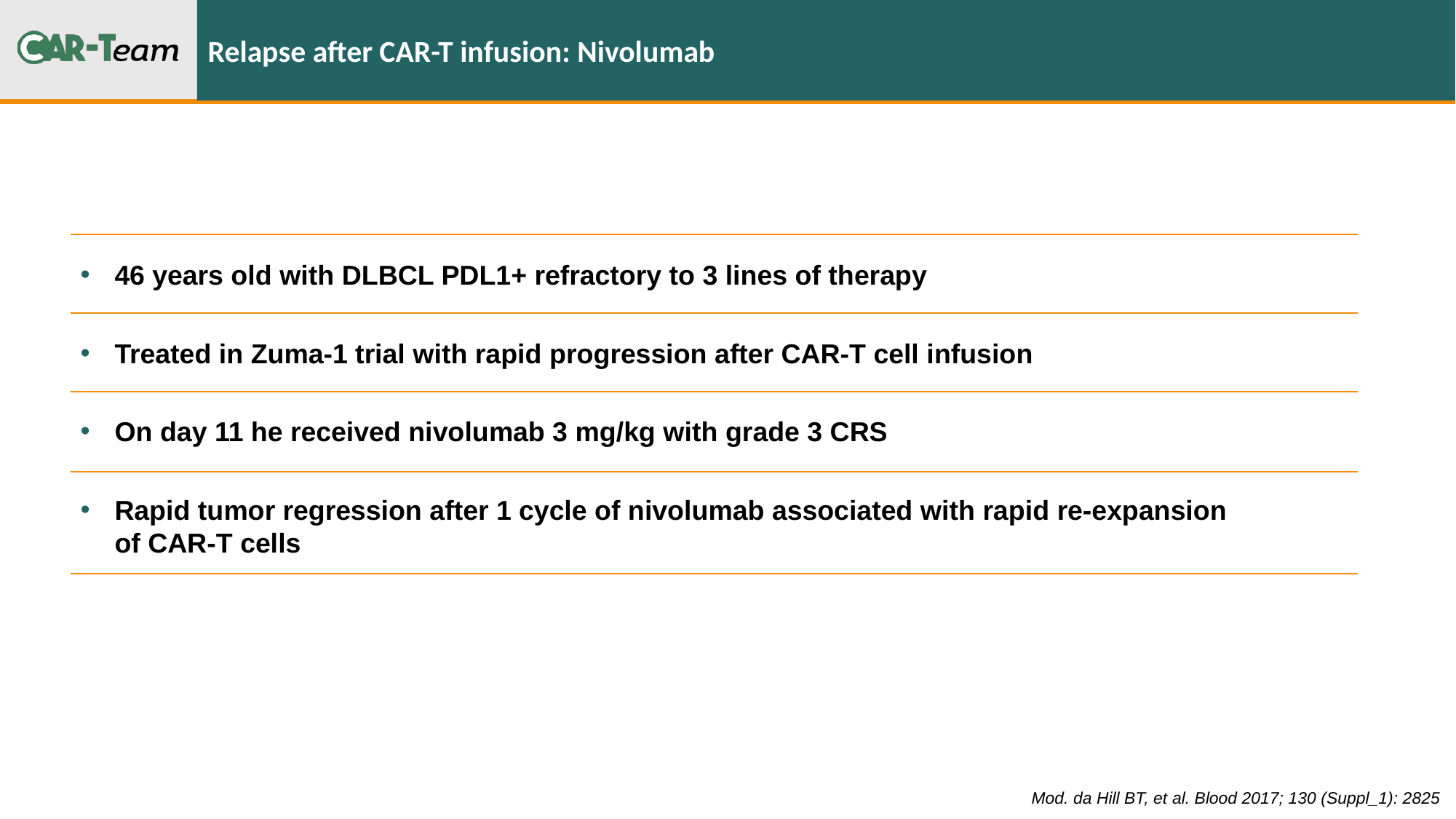

# Relapse after CAR-T infusion: Nivolumab
46 years old with DLBCL PDL1+ refractory to 3 lines of therapy
Treated in Zuma-1 trial with rapid progression after CAR-T cell infusion
On day 11 he received nivolumab 3 mg/kg with grade 3 CRS
Rapid tumor regression after 1 cycle of nivolumab associated with rapid re-expansion
of CAR-T cells
Mod. da Hill BT, et al. Blood 2017; 130 (Suppl_1): 2825